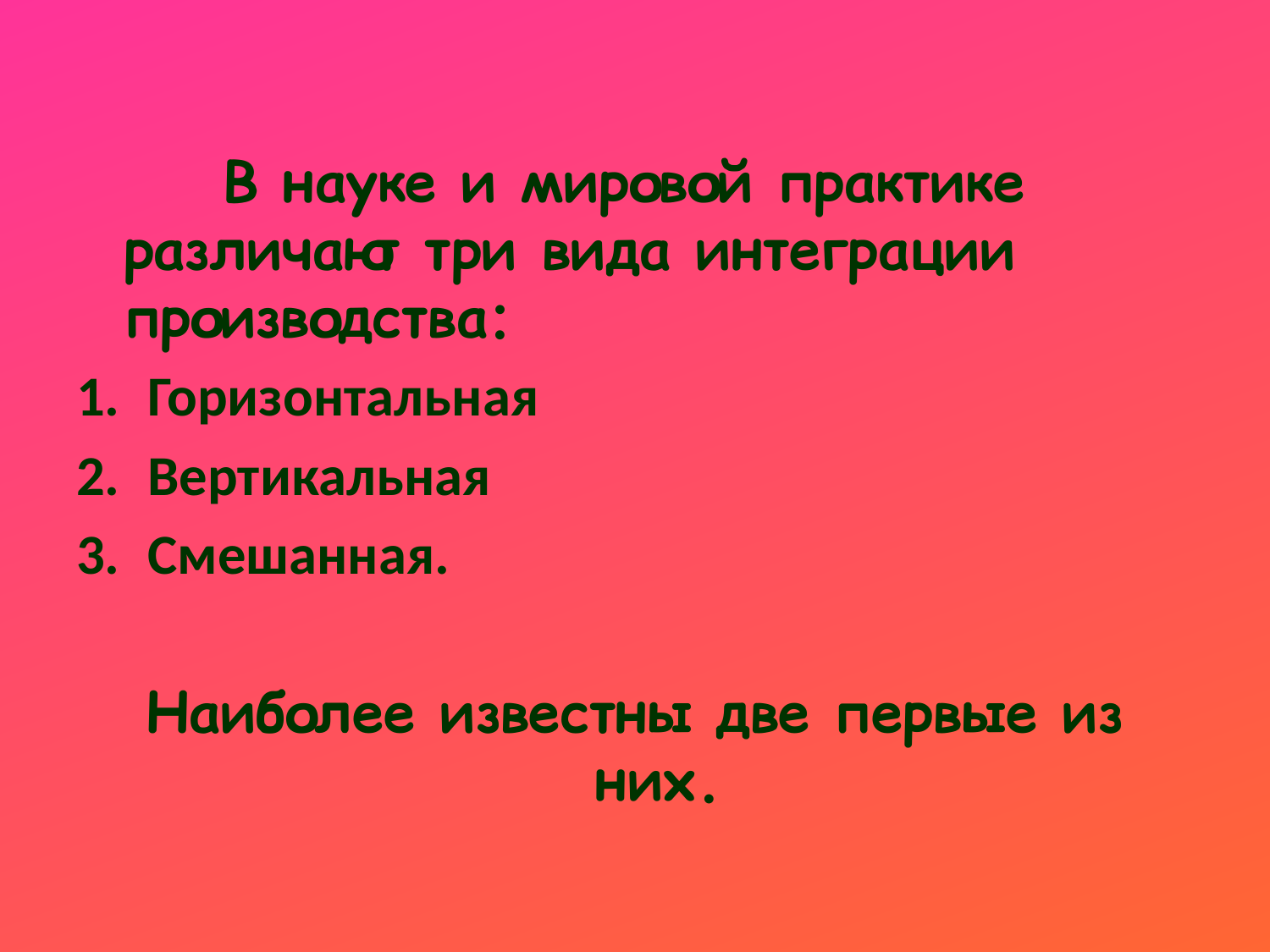

В науке и мировой практике различают три вида интеграции производства:
Горизонтальная
Вертикальная
Смешанная.

Наиболее известны две первые из них.